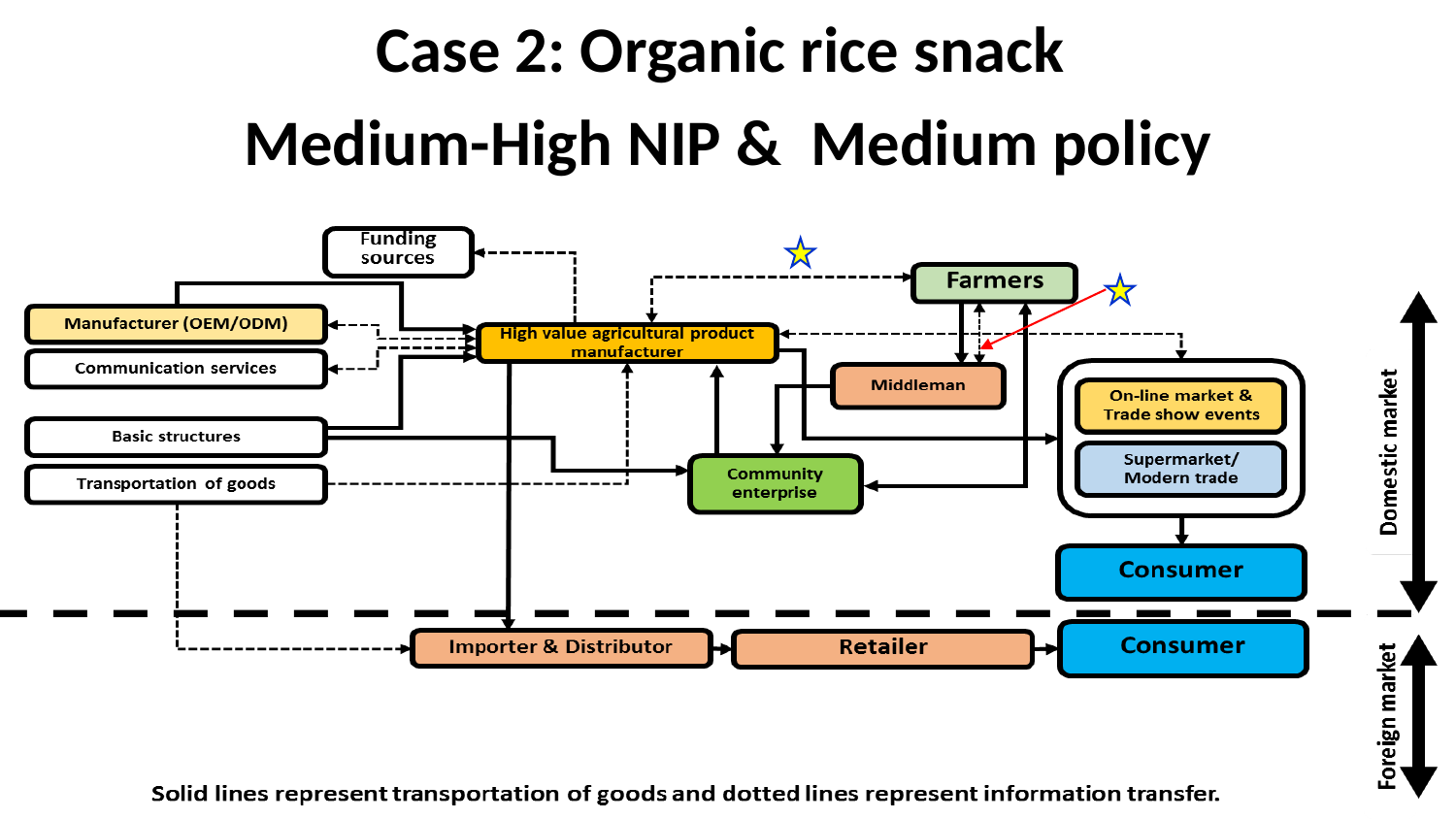

Case 2: Organic rice snack
Medium-High NIP &  Medium policy